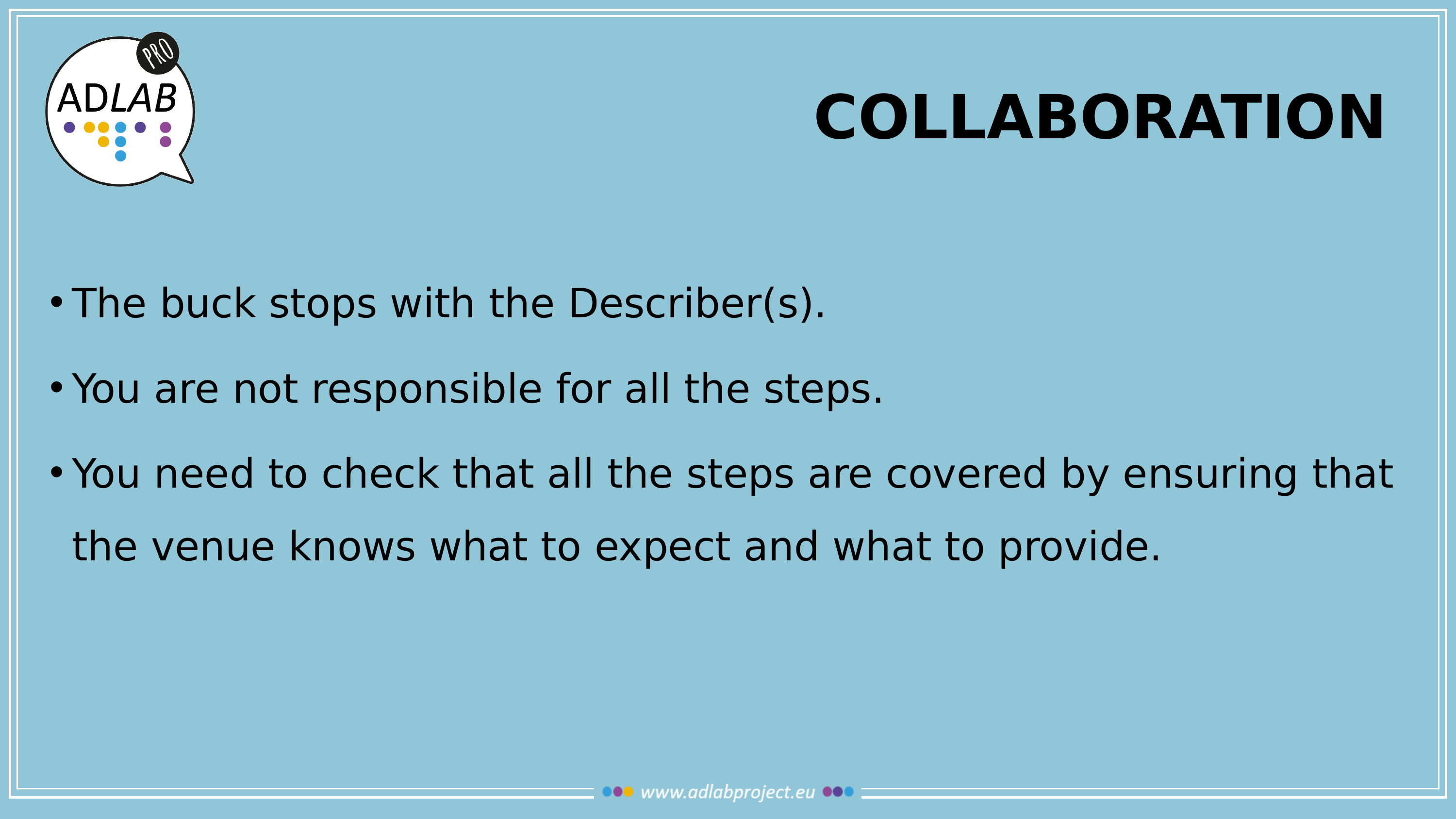

# collaboration
The buck stops with the Describer(s).
You are not responsible for all the steps.
You need to check that all the steps are covered by ensuring that the venue knows what to expect and what to provide.